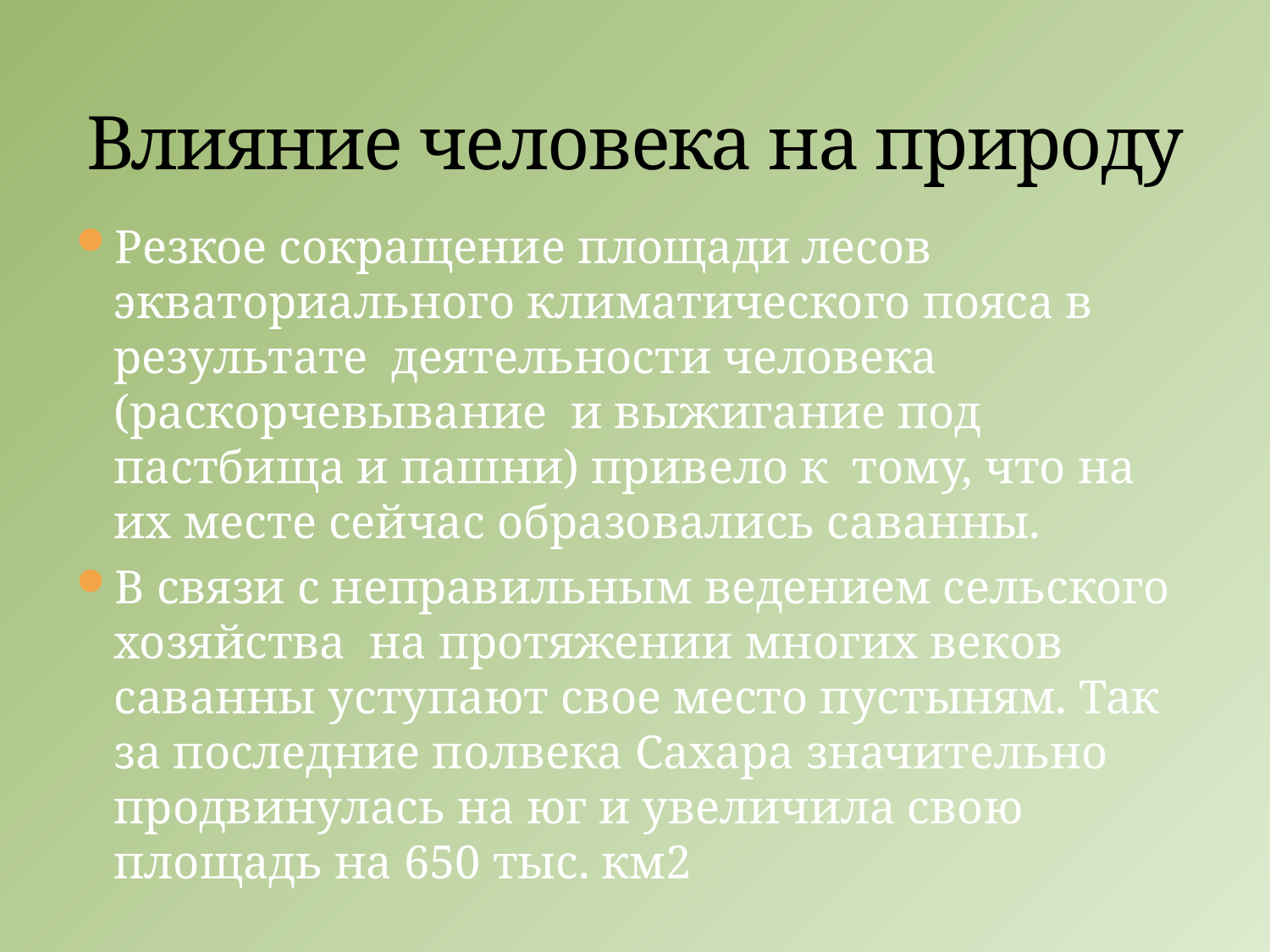

# Влияние человека на природу
Резкое сокращение площади лесов экваториального климатического пояса в результате  деятельности человека (раскорчевывание  и выжигание под пастбища и пашни) привело к  тому, что на их месте сейчас образовались саванны.
В связи с неправильным ведением сельского хозяйства  на протяжении многих веков саванны уступают свое место пустыням. Так за последние полвека Сахара значительно продвинулась на юг и увеличила свою площадь на 650 тыс. км2